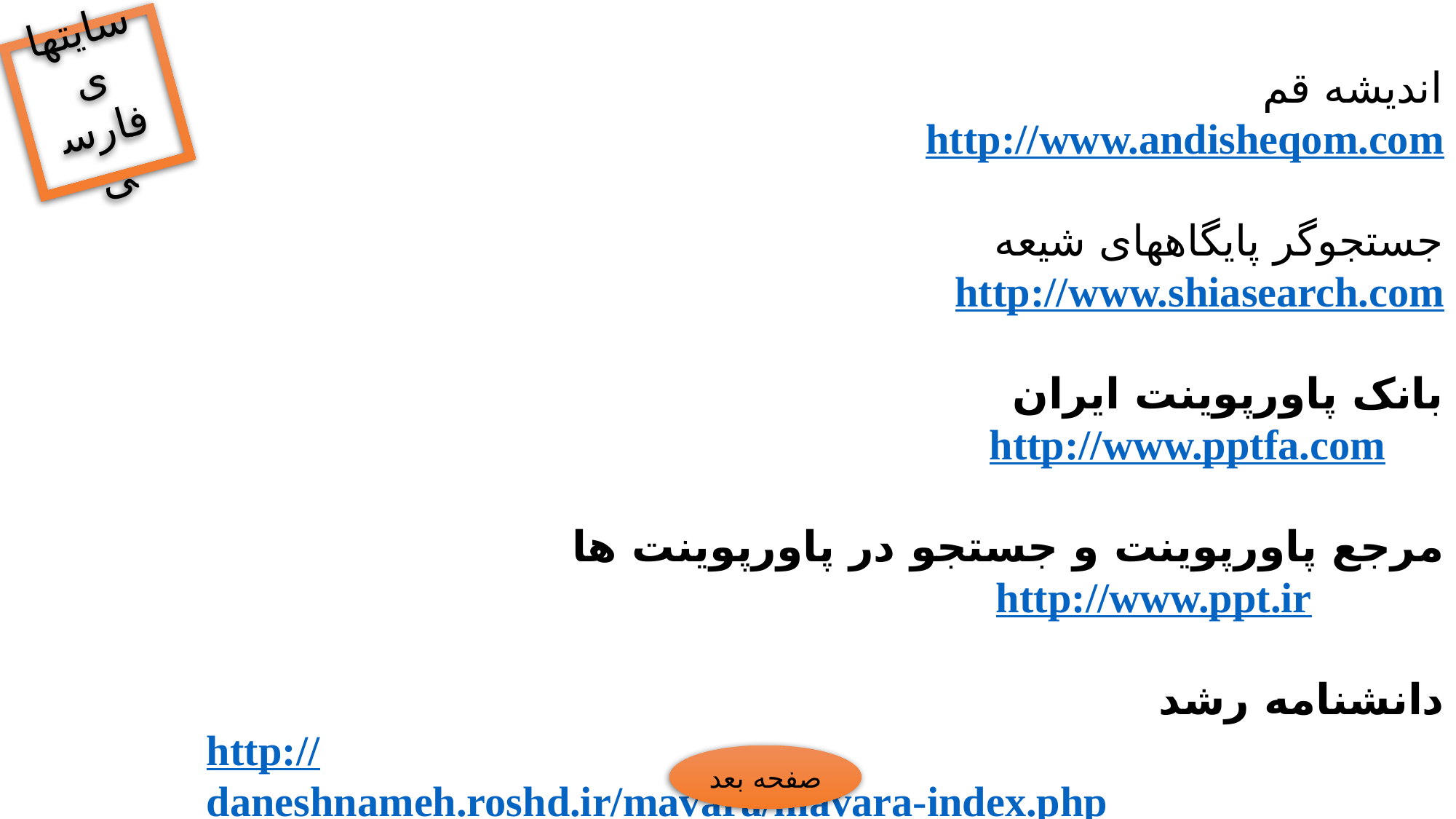

سایتهای فارسی
اندیشه قم                                                                    http://www.andisheqom.com

جستجوگر پایگاههای شیعه                                            http://www.shiasearch.com

بانک پاورپوینت ایران                                                           http://www.pptfa.com

مرجع پاورپوینت و جستجو در پاورپوینت ها                                  http://www.ppt.ir

دانشنامه رشد
                       http://daneshnameh.roshd.ir/mavara/mavara-index.php

مرکز آمار ایران                                                               http://sci.or.ir

پارس قرآن                                                                                http://parsquran.com
صفحه بعد